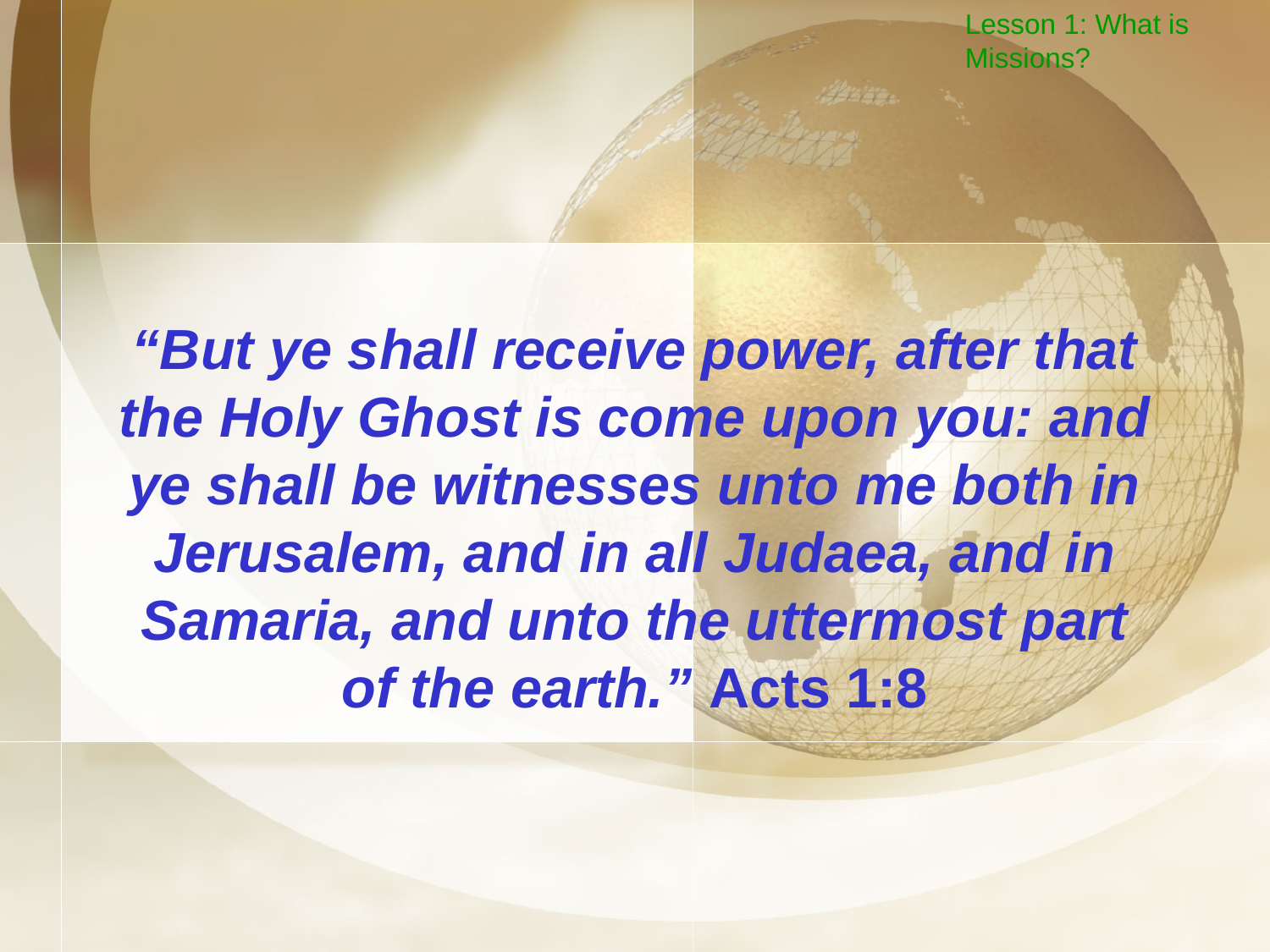

Lesson 1: What is Missions?
“But ye shall receive power, after that the Holy Ghost is come upon you: and ye shall be witnesses unto me both in Jerusalem, and in all Judaea, and in Samaria, and unto the uttermost part of the earth.” Acts 1:8